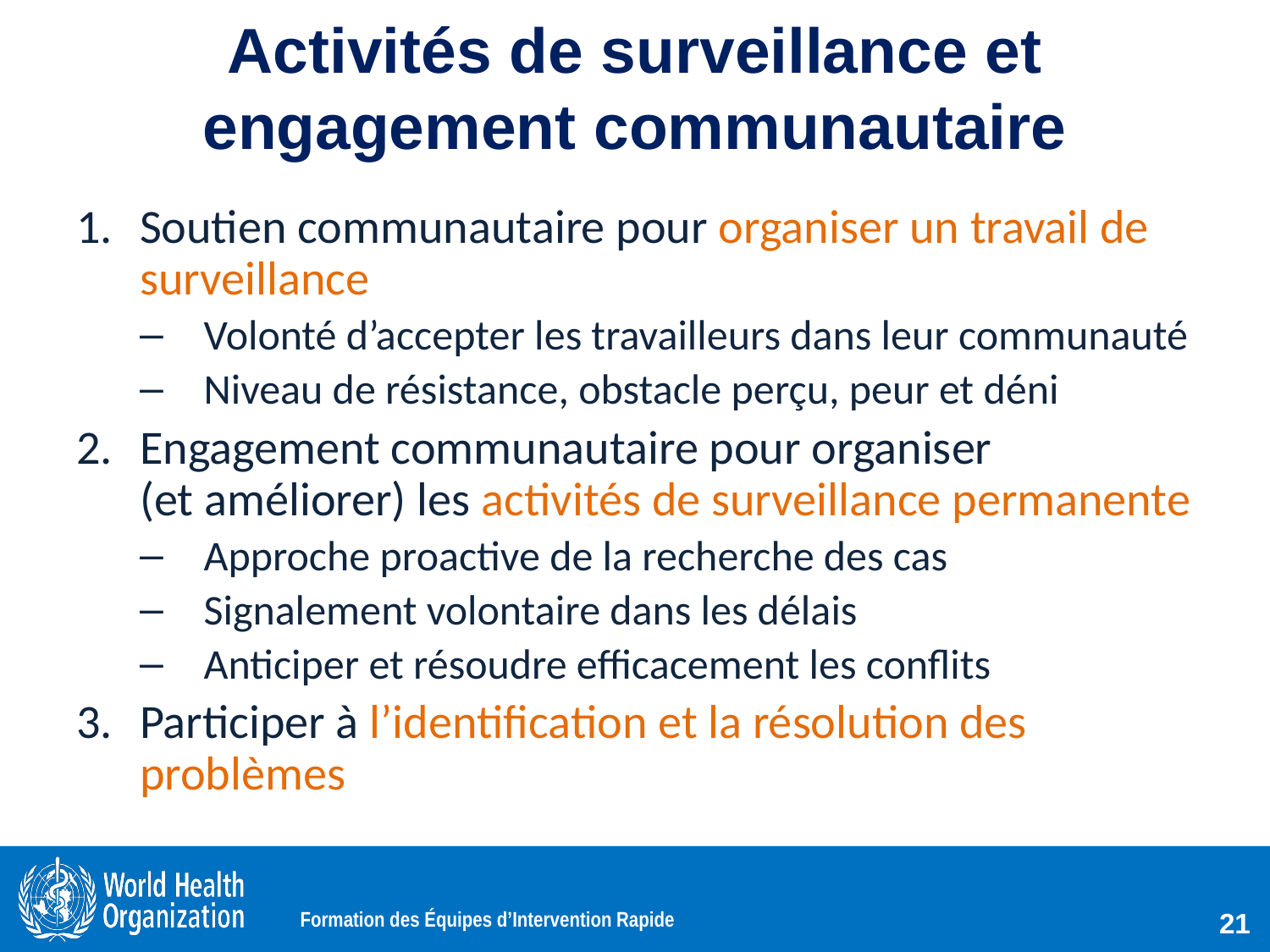

# Activités de surveillance et engagement communautaire
Soutien communautaire pour organiser un travail de surveillance
Volonté d’accepter les travailleurs dans leur communauté
Niveau de résistance, obstacle perçu, peur et déni
Engagement communautaire pour organiser (et améliorer) les activités de surveillance permanente
Approche proactive de la recherche des cas
Signalement volontaire dans les délais
Anticiper et résoudre efficacement les conflits
Participer à l’identification et la résolution des problèmes